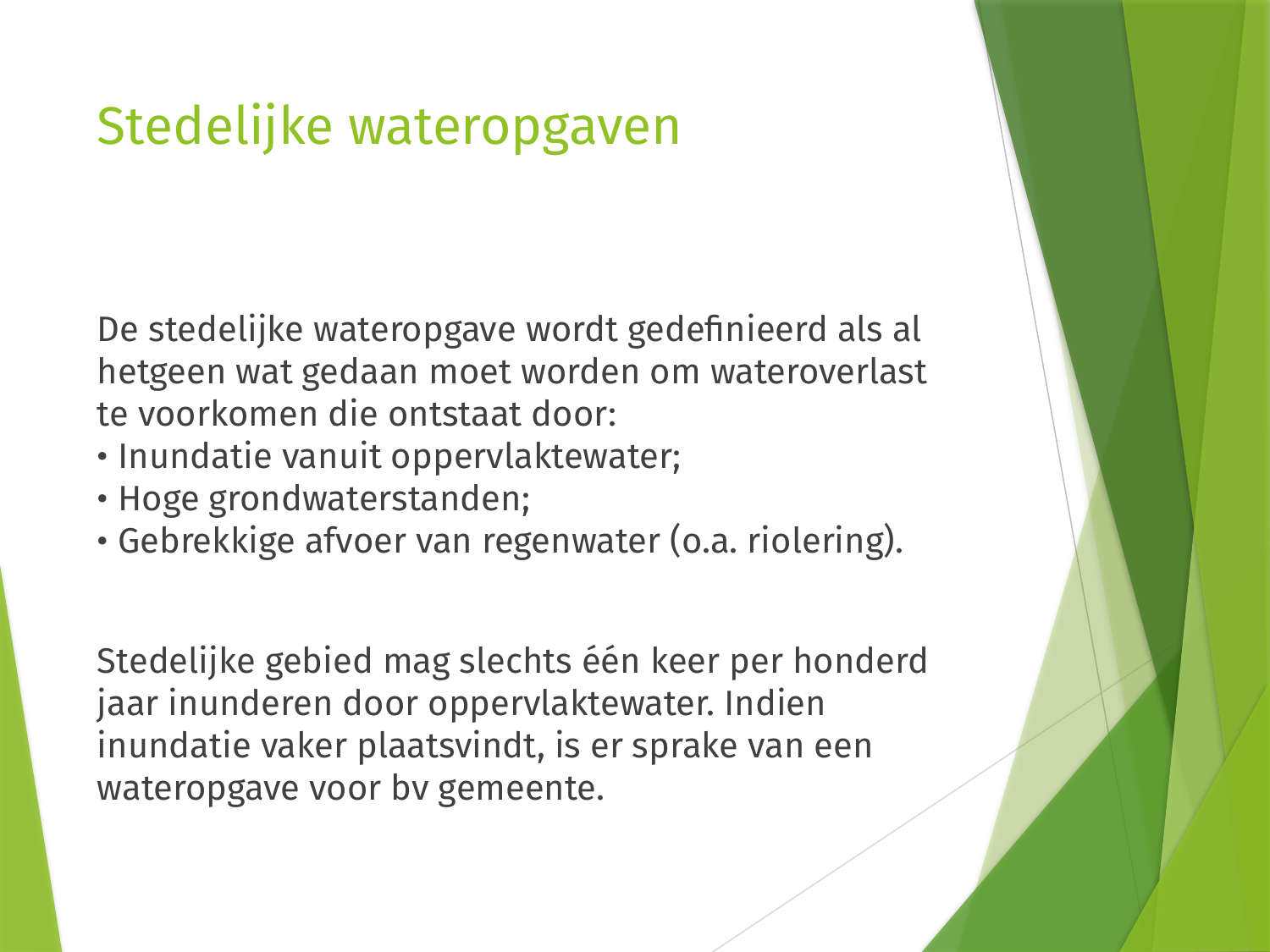

# Stedelijke wateropgaven
De stedelijke wateropgave wordt gedefinieerd als al hetgeen wat gedaan moet worden om wateroverlast te voorkomen die ontstaat door:
• Inundatie vanuit oppervlaktewater;
• Hoge grondwaterstanden;
• Gebrekkige afvoer van regenwater (o.a. riolering).

Stedelijke gebied mag slechts één keer per honderd jaar inunderen door oppervlaktewater. Indien inundatie vaker plaatsvindt, is er sprake van een wateropgave voor bv gemeente.